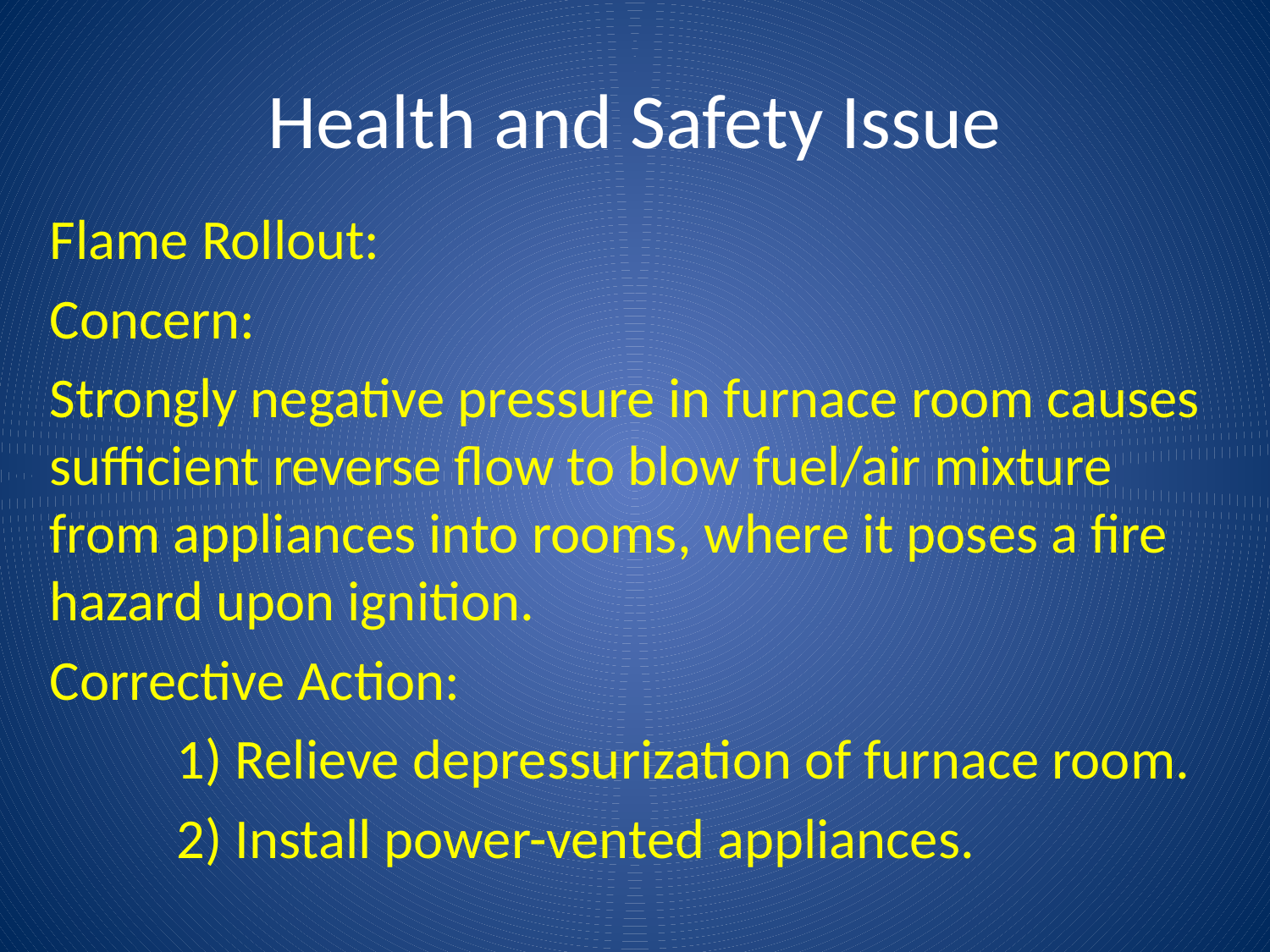

# Health and Safety Issue
Flame Rollout:
Concern:
Strongly negative pressure in furnace room causes sufficient reverse flow to blow fuel/air mixture from appliances into rooms, where it poses a fire hazard upon ignition.
Corrective Action:
	1) Relieve depressurization of furnace room.
	2) Install power-vented appliances.